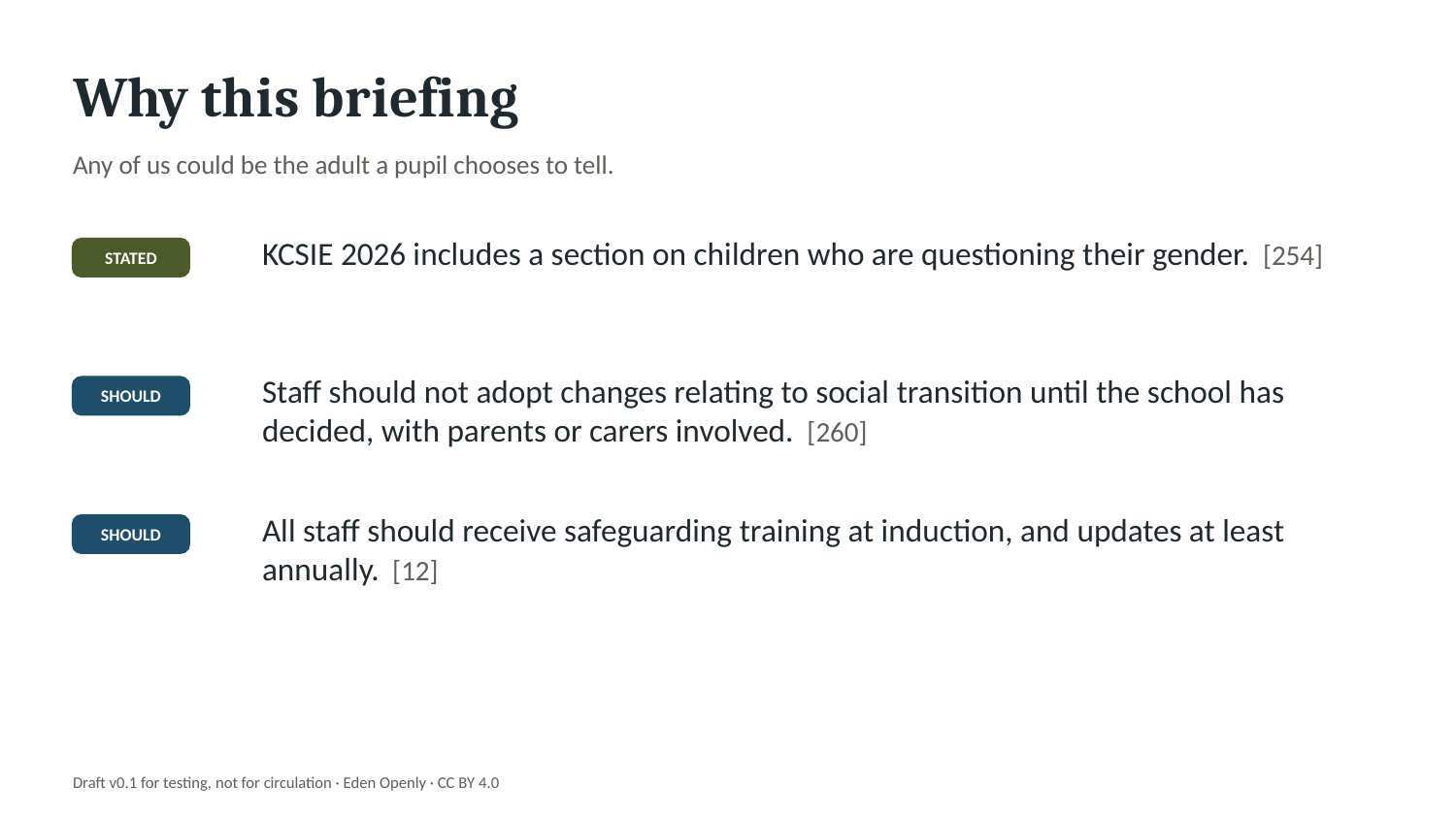

Why this briefing
Any of us could be the adult a pupil chooses to tell.
KCSIE 2026 includes a section on children who are questioning their gender.  [254]

STATED
Staff should not adopt changes relating to social transition until the school has decided, with parents or carers involved.  [260]

SHOULD
All staff should receive safeguarding training at induction, and updates at least annually.  [12]

SHOULD
Draft v0.1 for testing, not for circulation · Eden Openly · CC BY 4.0